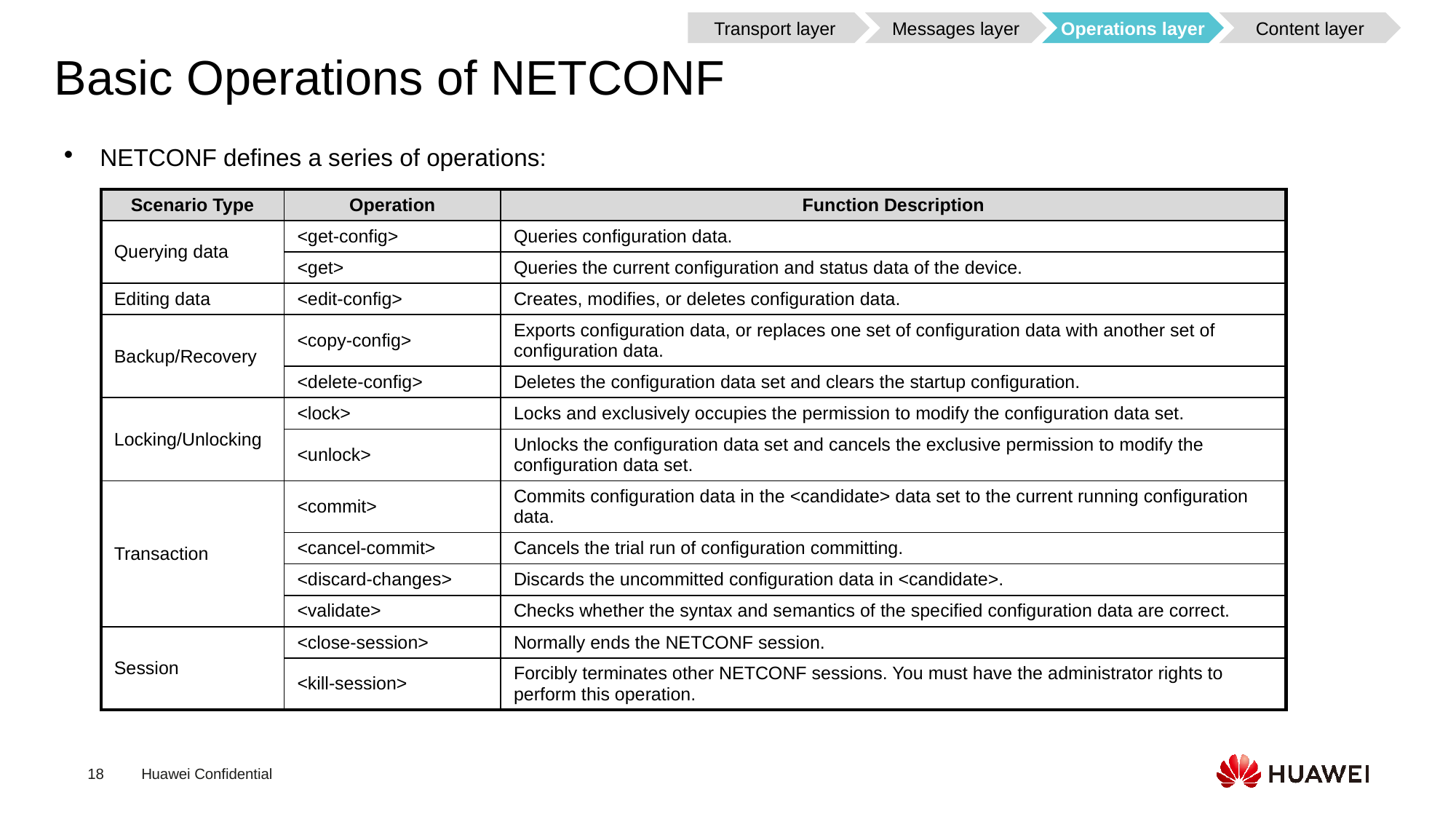

Transport layer
Messages layer
Operations layer
Content layer
# Basic Operations of NETCONF
NETCONF defines a series of operations:

| Scenario Type | Operation | Function Description |
| --- | --- | --- |
| Querying data | <get-config> | Queries configuration data. |
|  | <get> | Queries the current configuration and status data of the device. |
| Editing data | <edit-config> | Creates, modifies, or deletes configuration data. |
| Backup/Recovery | <copy-config> | Exports configuration data, or replaces one set of configuration data with another set of configuration data. |
|  | <delete-config> | Deletes the configuration data set and clears the startup configuration. |
| Locking/Unlocking | <lock> | Locks and exclusively occupies the permission to modify the configuration data set. |
|  | <unlock> | Unlocks the configuration data set and cancels the exclusive permission to modify the configuration data set. |
| Transaction | <commit> | Commits configuration data in the <candidate> data set to the current running configuration data. |
|  | <cancel-commit> | Cancels the trial run of configuration committing. |
|  | <discard-changes> | Discards the uncommitted configuration data in <candidate>. |
|  | <validate> | Checks whether the syntax and semantics of the specified configuration data are correct. |
| Session | <close-session> | Normally ends the NETCONF session. |
|  | <kill-session> | Forcibly terminates other NETCONF sessions. You must have the administrator rights to perform this operation. |